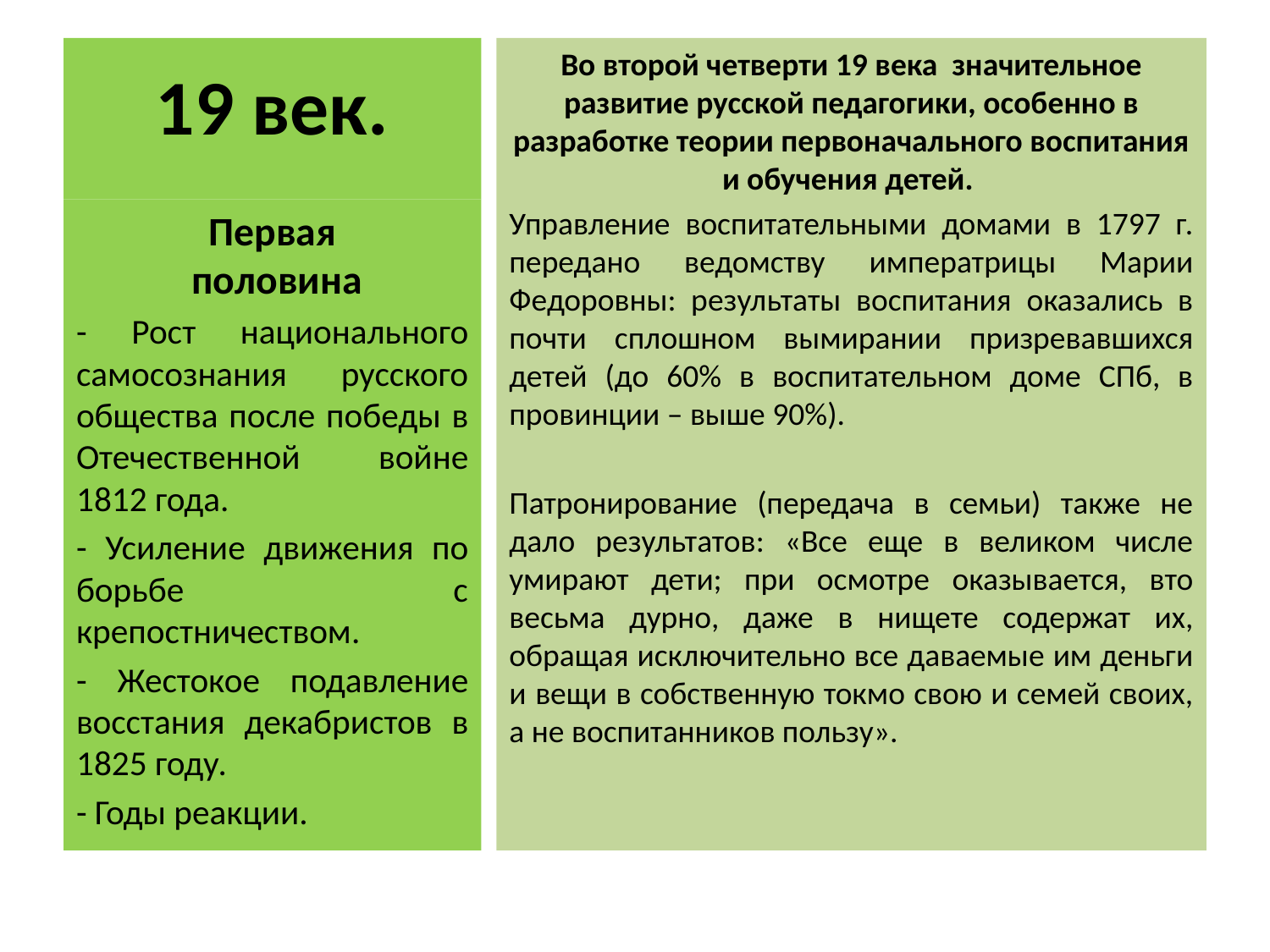

# 19 век.
Во второй четверти 19 века  значительное развитие русской педагогики, особенно в разработке теории первоначального воспитания и обучения детей.
Управление воспитательными домами в 1797 г. передано ведомству императрицы Марии Федоровны: результаты воспитания оказались в почти сплошном вымирании призревавшихся детей (до 60% в воспитательном доме СПб, в провинции – выше 90%).

Патронирование (передача в семьи) также не дало результатов: «Все еще в великом числе умирают дети; при осмотре оказывается, вто весьма дурно, даже в нищете содержат их, обращая исключительно все даваемые им деньги и вещи в собственную токмо свою и семей своих, а не воспитанников пользу».

Первая
 половина
- Рост национального самосознания русского общества после победы в Отечественной войне 1812 года.
- Усиление движения по борьбе                с крепостничеством.
- Жестокое подавление восстания декабристов в 1825 году.
- Годы реакции.